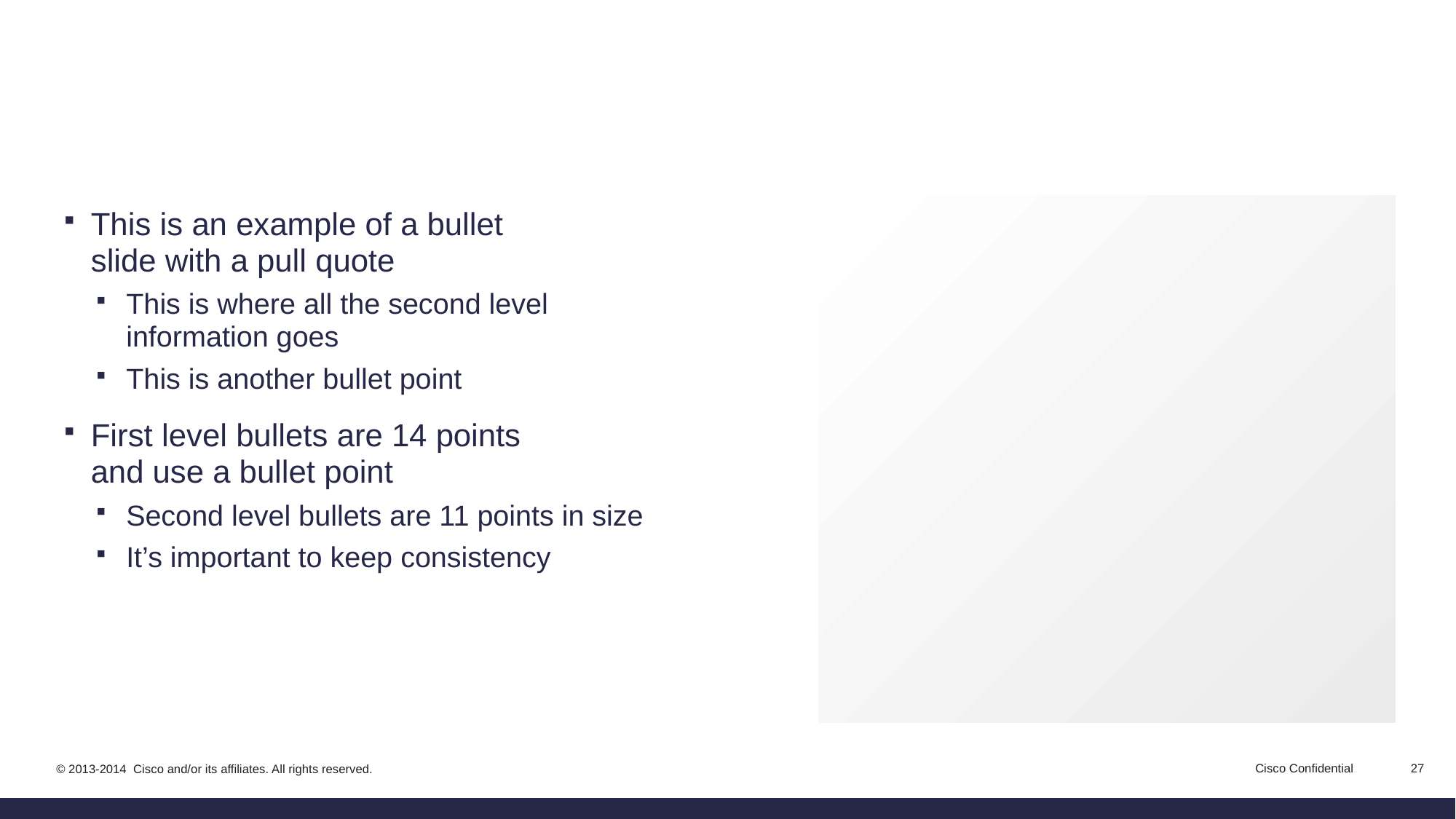

#
This is an example of a bullet
slide with a pull quote
This is where all the second level  information goes
This is another bullet point
First level bullets are 14 points
and use a bullet point
Second level bullets are 11 points in size
It’s important to keep consistency